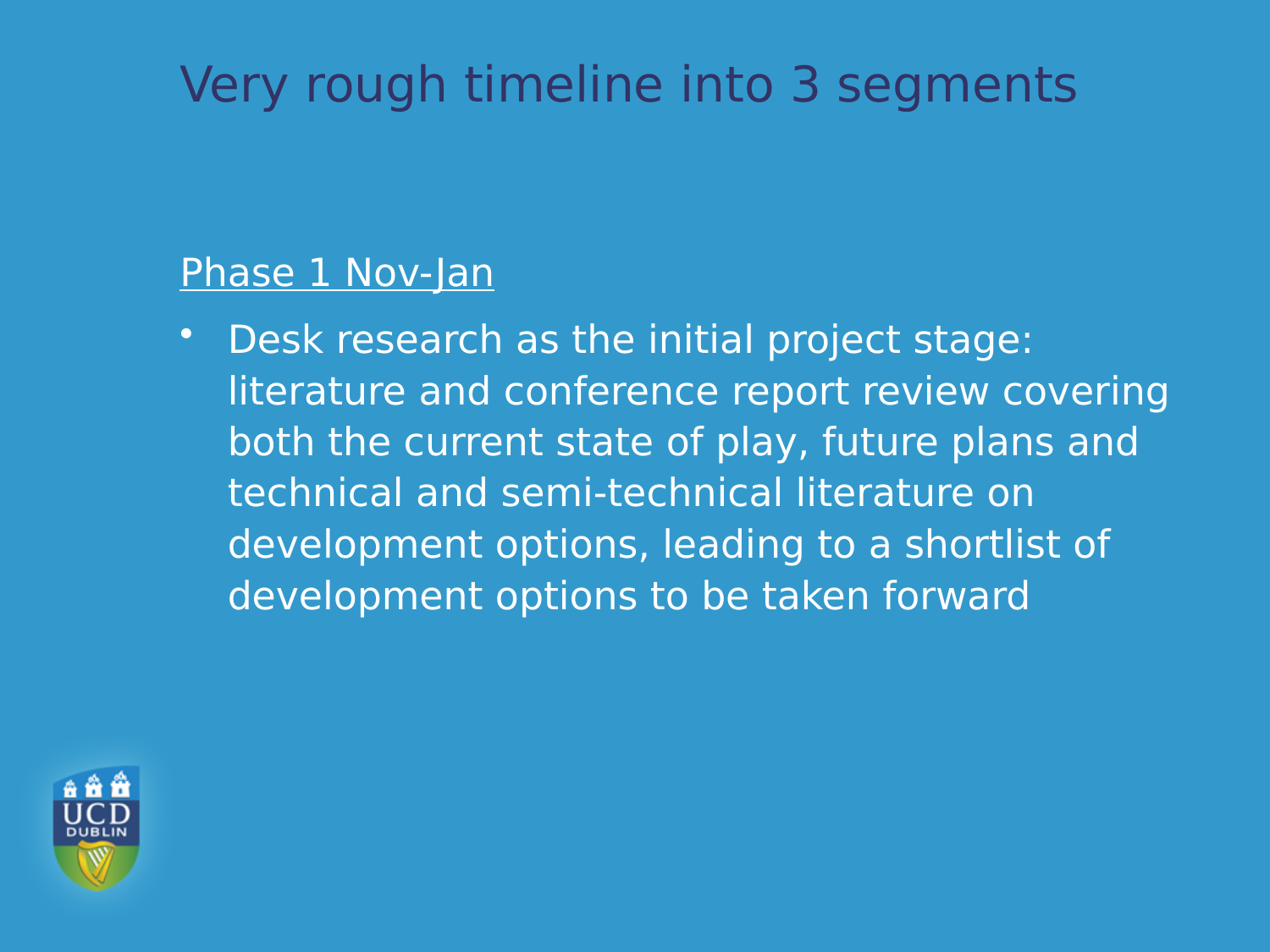

# Very rough timeline into 3 segments
Phase 1 Nov-Jan
Desk research as the initial project stage: literature and conference report review covering both the current state of play, future plans and technical and semi-technical literature on development options, leading to a shortlist of development options to be taken forward